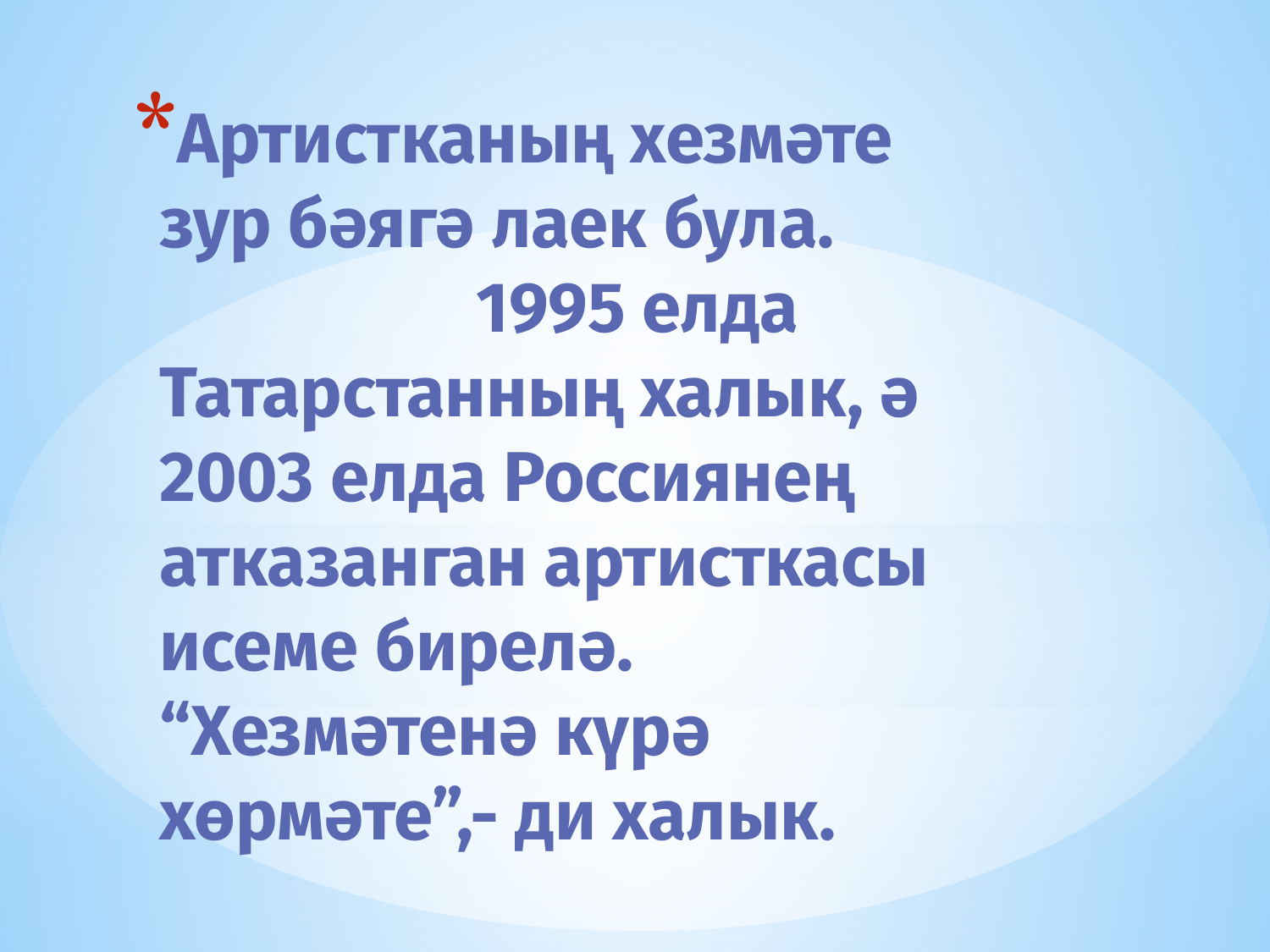

Артистканың хезмәте зур бәягә лаек була.                             1995 елда Татарстанның халык, ә 2003 елда Россиянең атказанган артисткасы исеме бирелә. “Хезмәтенә күрә хөрмәте”,- ди халык.